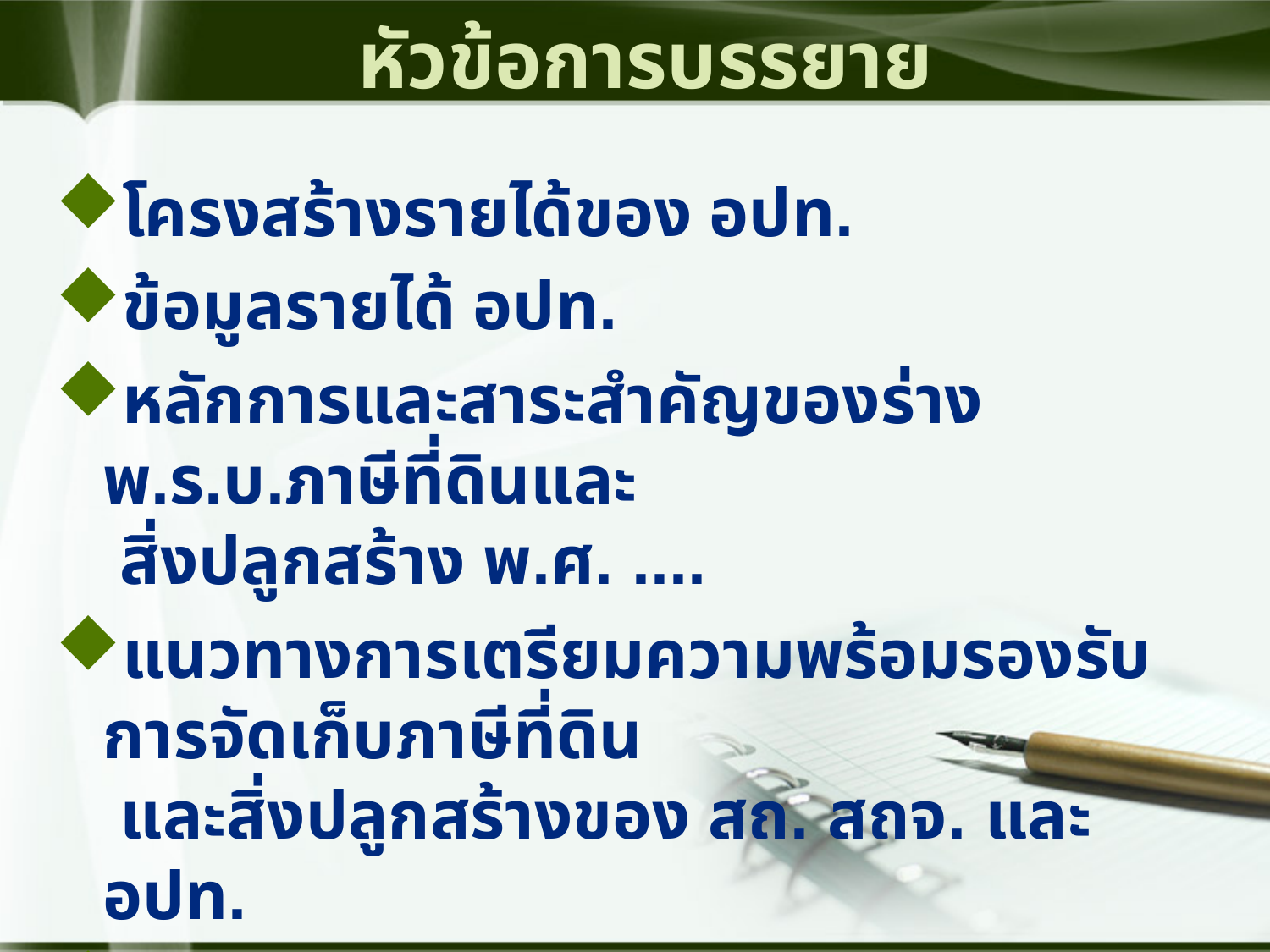

# หัวข้อการบรรยาย
โครงสร้างรายได้ของ อปท.
ข้อมูลรายได้ อปท.
หลักการและสาระสำคัญของร่าง พ.ร.บ.ภาษีที่ดินและ
 สิ่งปลูกสร้าง พ.ศ. ....
แนวทางการเตรียมความพร้อมรองรับการจัดเก็บภาษีที่ดิน
 และสิ่งปลูกสร้างของ สถ. สถจ. และ อปท.
แผนดำเนินการเตรียมความพร้อม